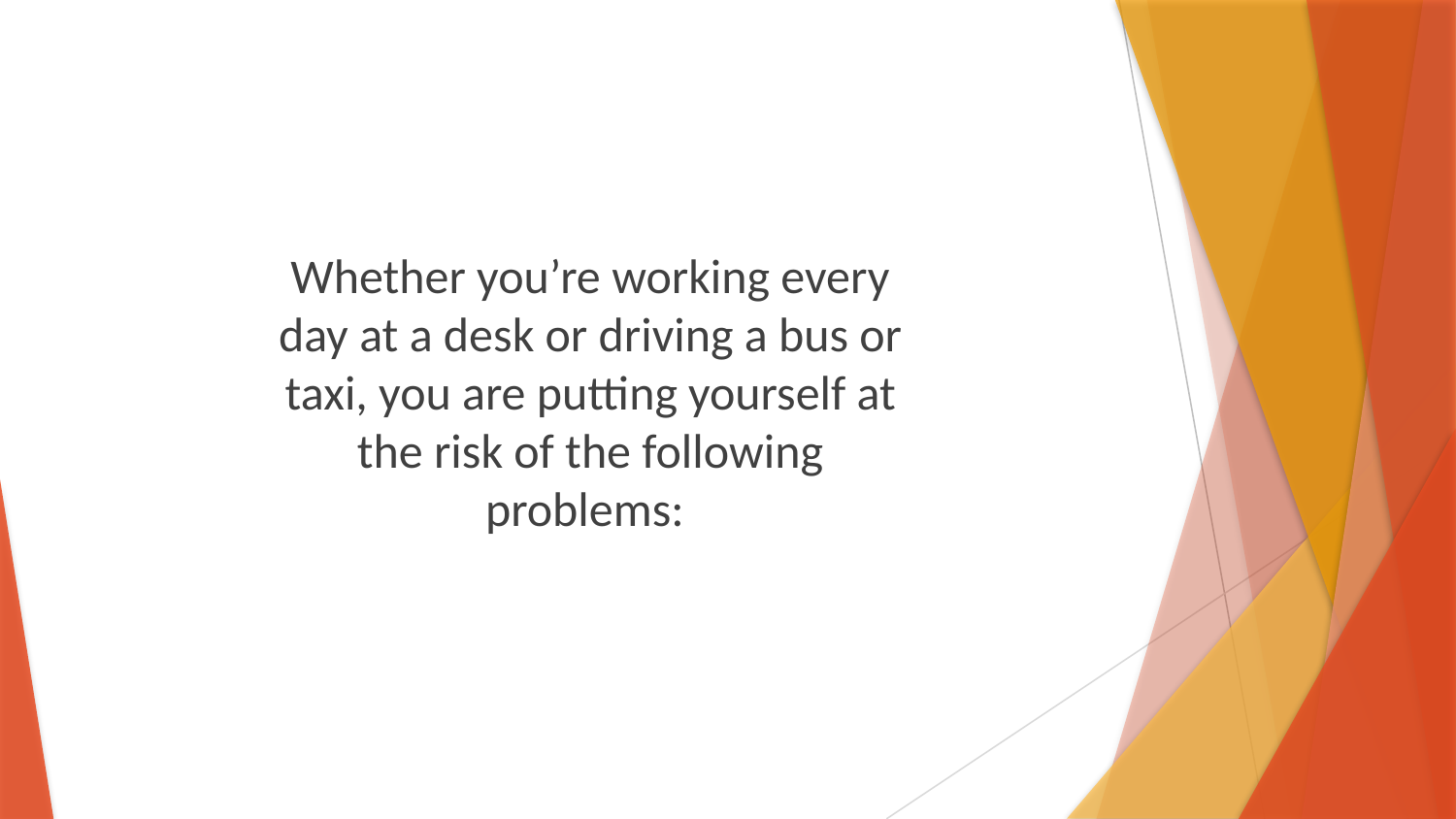

Whether you’re working every day at a desk or driving a bus or taxi, you are putting yourself at the risk of the following problems: